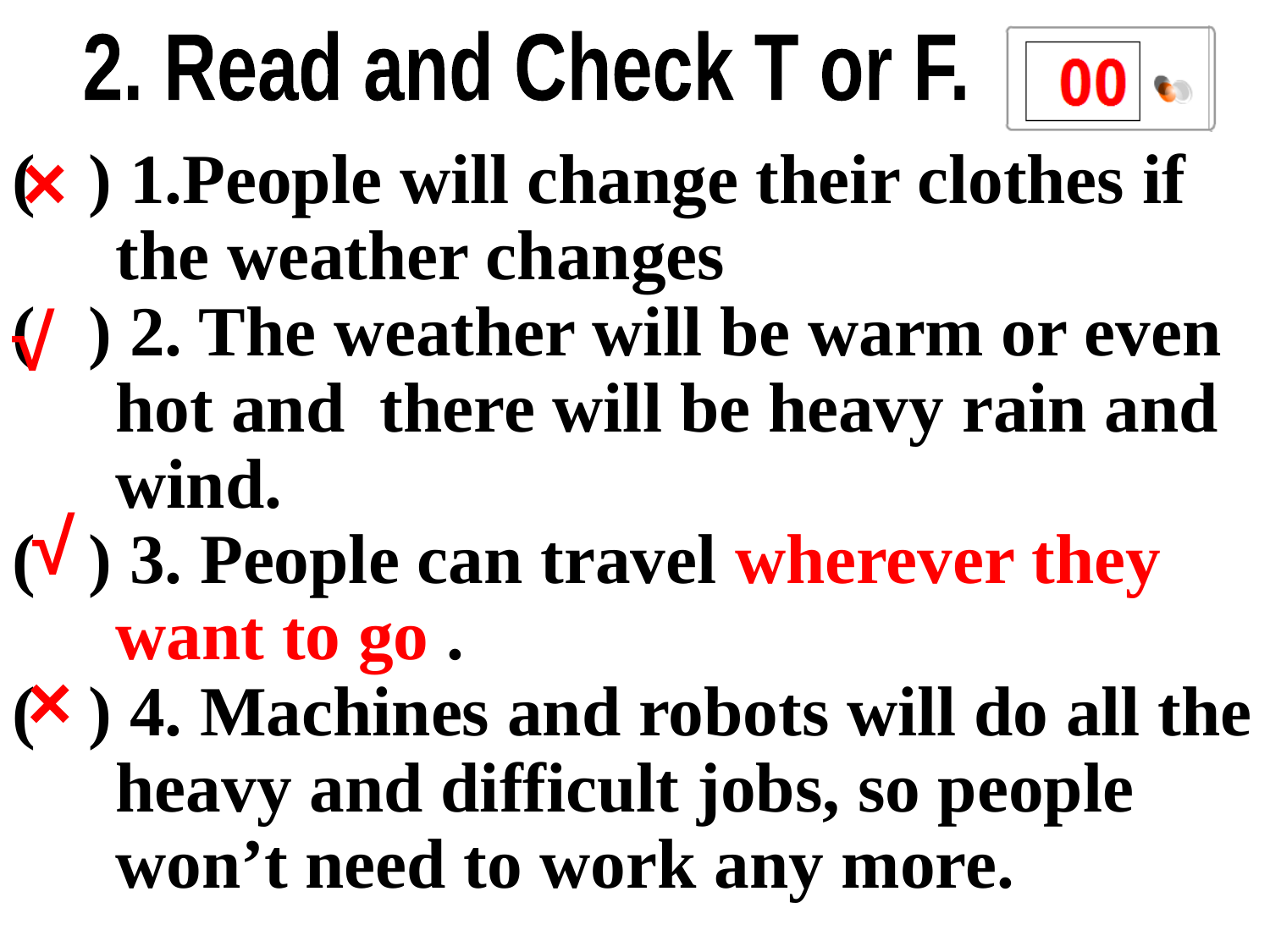

2. Read and Check T or F.
×
(   ) 1.People will change their clothes if the weather changes
(   ) 2. The weather will be warm or even hot and  there will be heavy rain and wind.
(   ) 3. People can travel wherever they want to go .
(   ) 4. Machines and robots will do all the heavy and difficult jobs, so people won’t need to work any more.
√
√
×